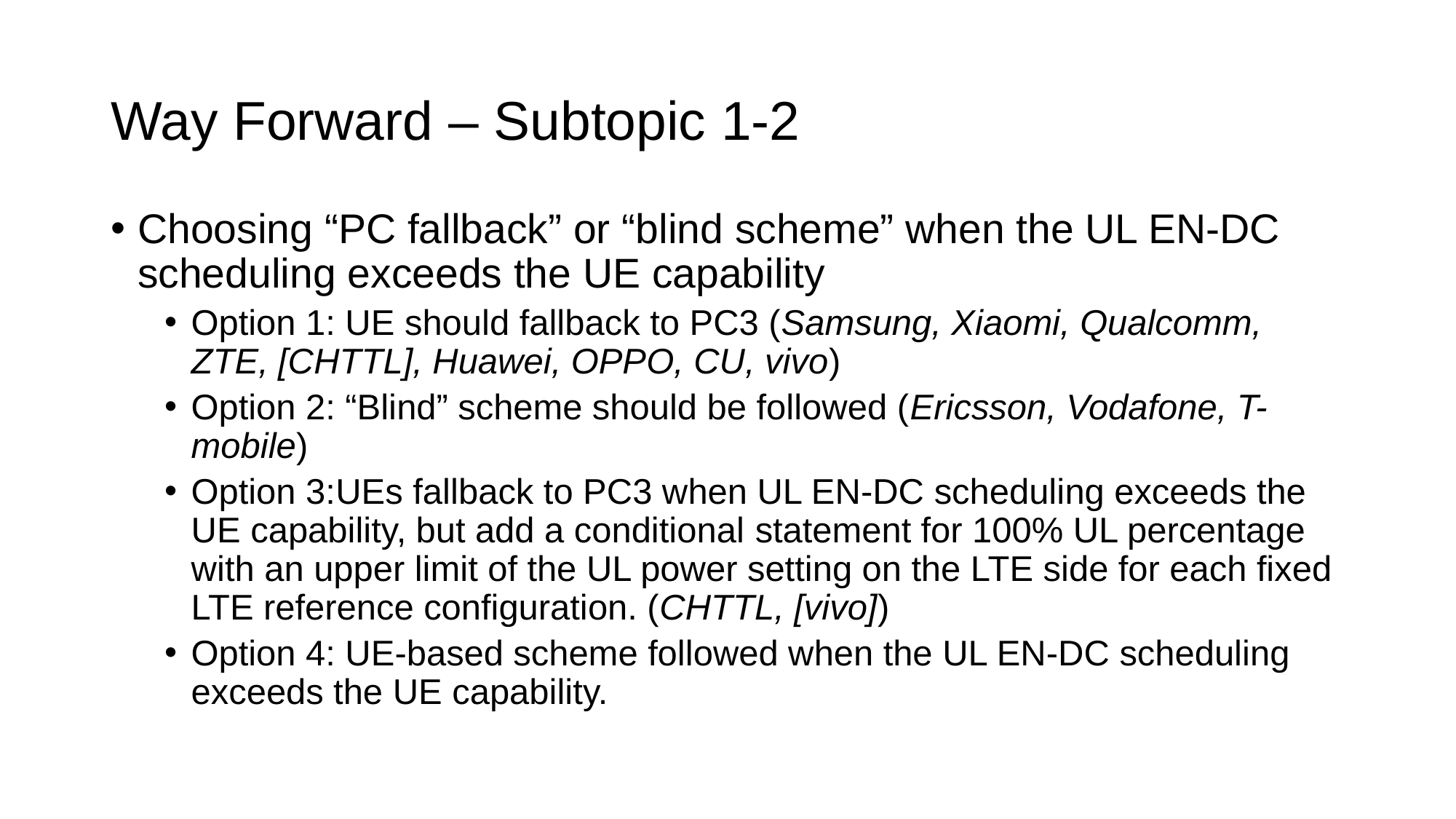

# Way Forward – Subtopic 1-2
Choosing “PC fallback” or “blind scheme” when the UL EN-DC scheduling exceeds the UE capability
Option 1: UE should fallback to PC3 (Samsung, Xiaomi, Qualcomm, ZTE, [CHTTL], Huawei, OPPO, CU, vivo)
Option 2: “Blind” scheme should be followed (Ericsson, Vodafone, T-mobile)
Option 3:UEs fallback to PC3 when UL EN-DC scheduling exceeds the UE capability, but add a conditional statement for 100% UL percentage with an upper limit of the UL power setting on the LTE side for each fixed LTE reference configuration. (CHTTL, [vivo])
Option 4: UE-based scheme followed when the UL EN-DC scheduling exceeds the UE capability.